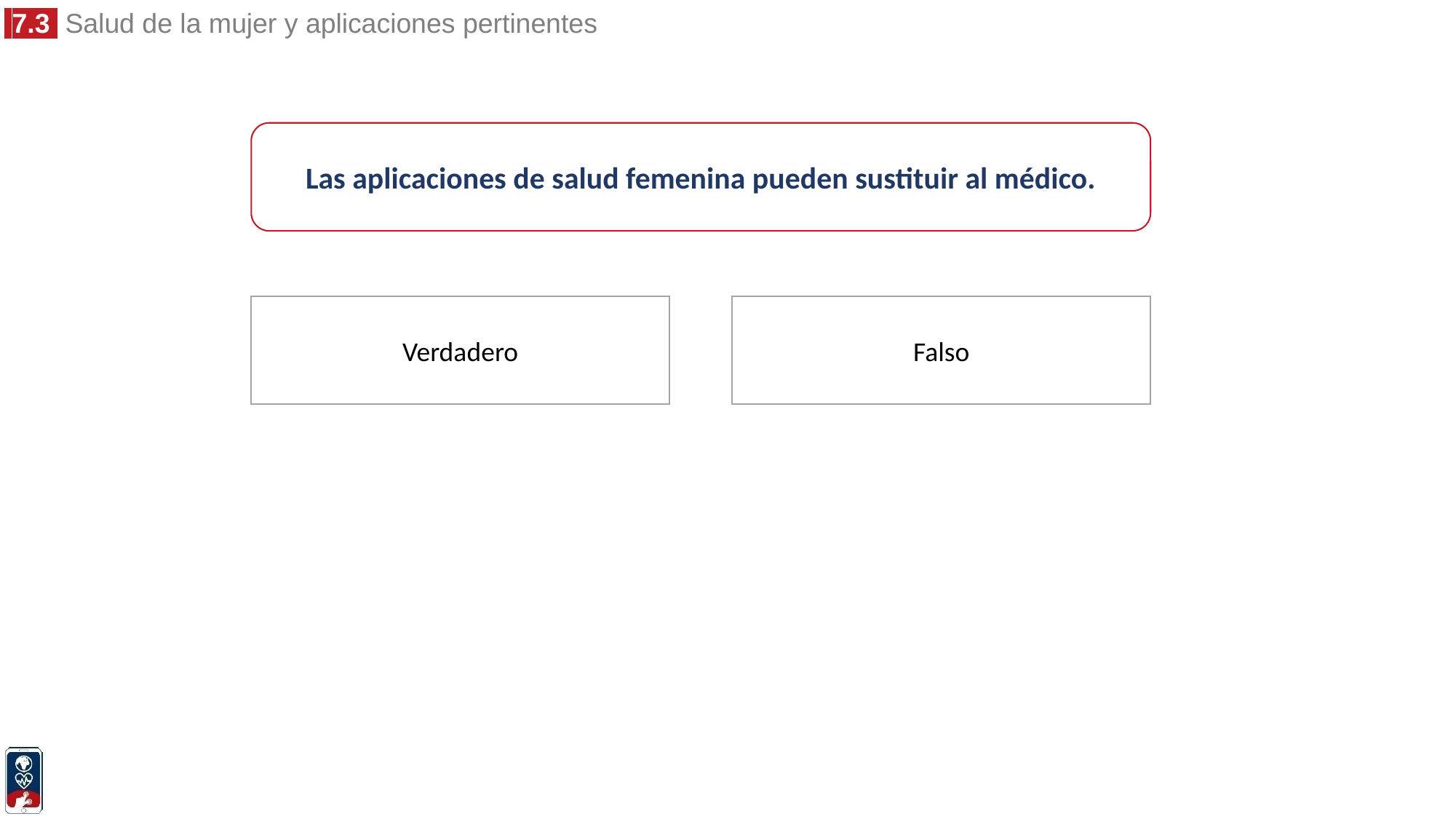

Las aplicaciones de salud femenina pueden sustituir al médico.
Falso
Verdadero